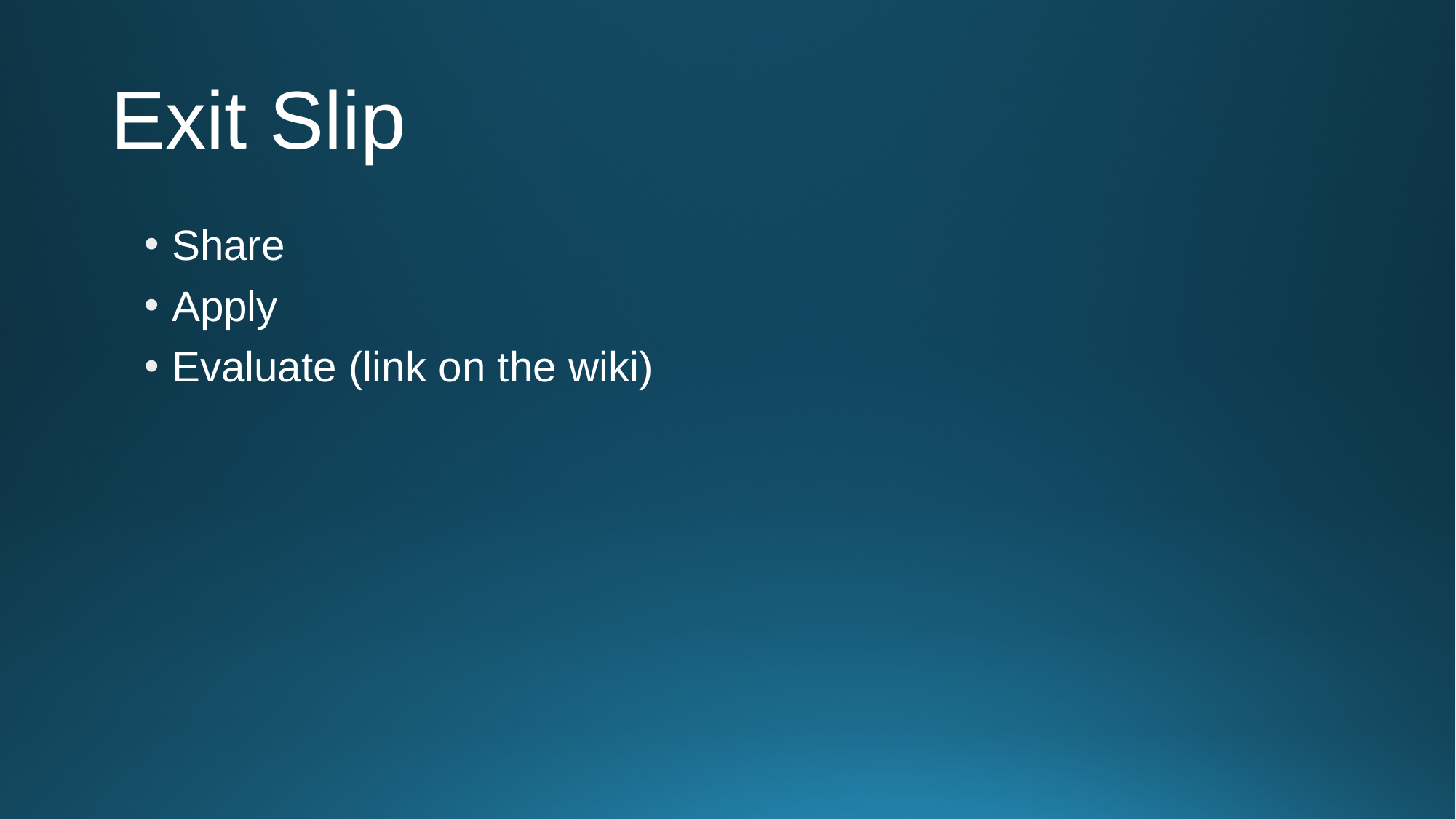

# Exit Slip
Share
Apply
Evaluate (link on the wiki)